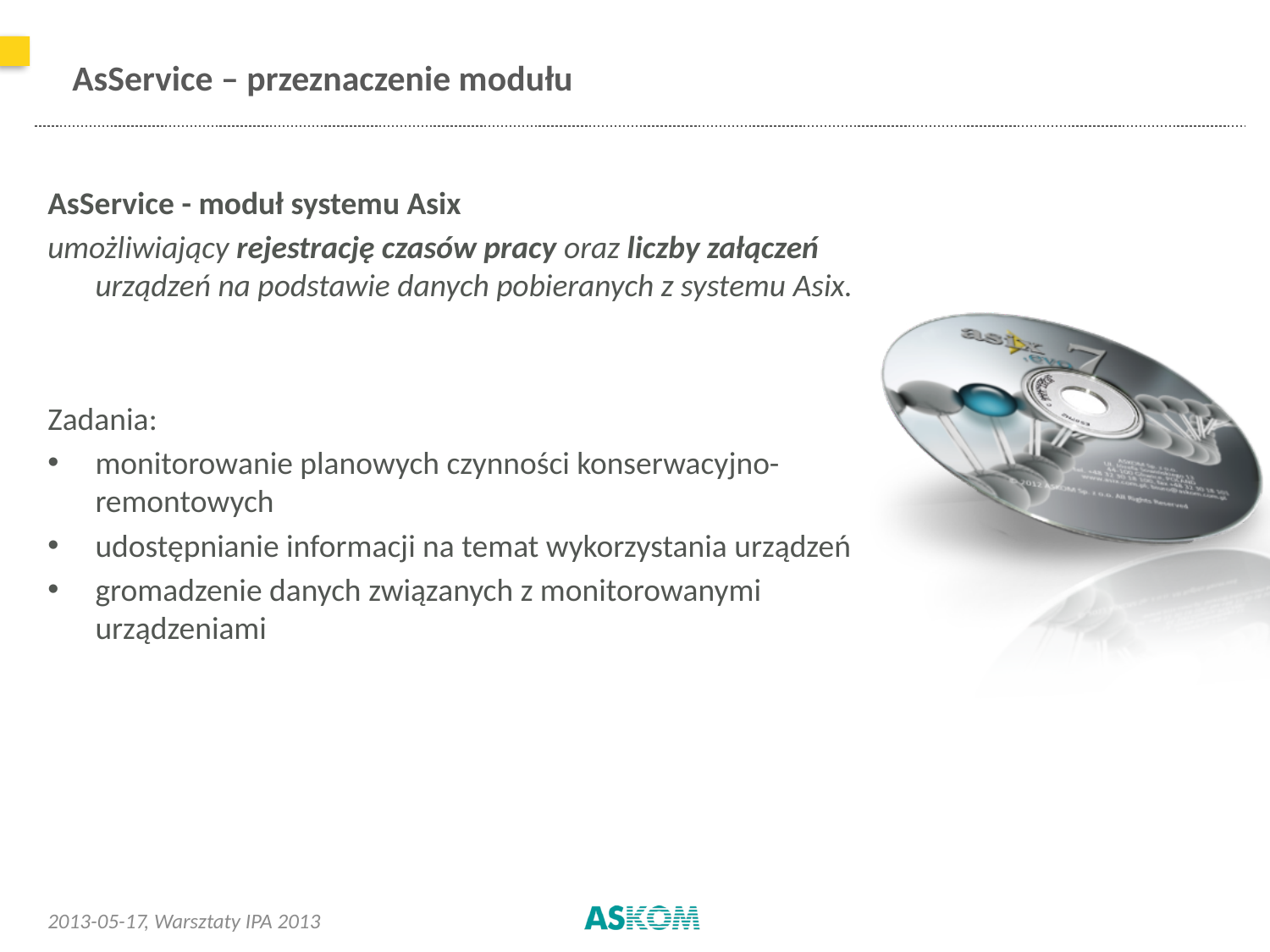

# AsService – przeznaczenie modułu
AsService - moduł systemu Asix
umożliwiający rejestrację czasów pracy oraz liczby załączeń  urządzeń na podstawie danych pobieranych z systemu Asix.

Zadania:
monitorowanie planowych czynności konserwacyjno-remontowych
udostępnianie informacji na temat wykorzystania urządzeń
gromadzenie danych związanych z monitorowanymi urządzeniami

2013-05-17
, Warsztaty IPA 2013